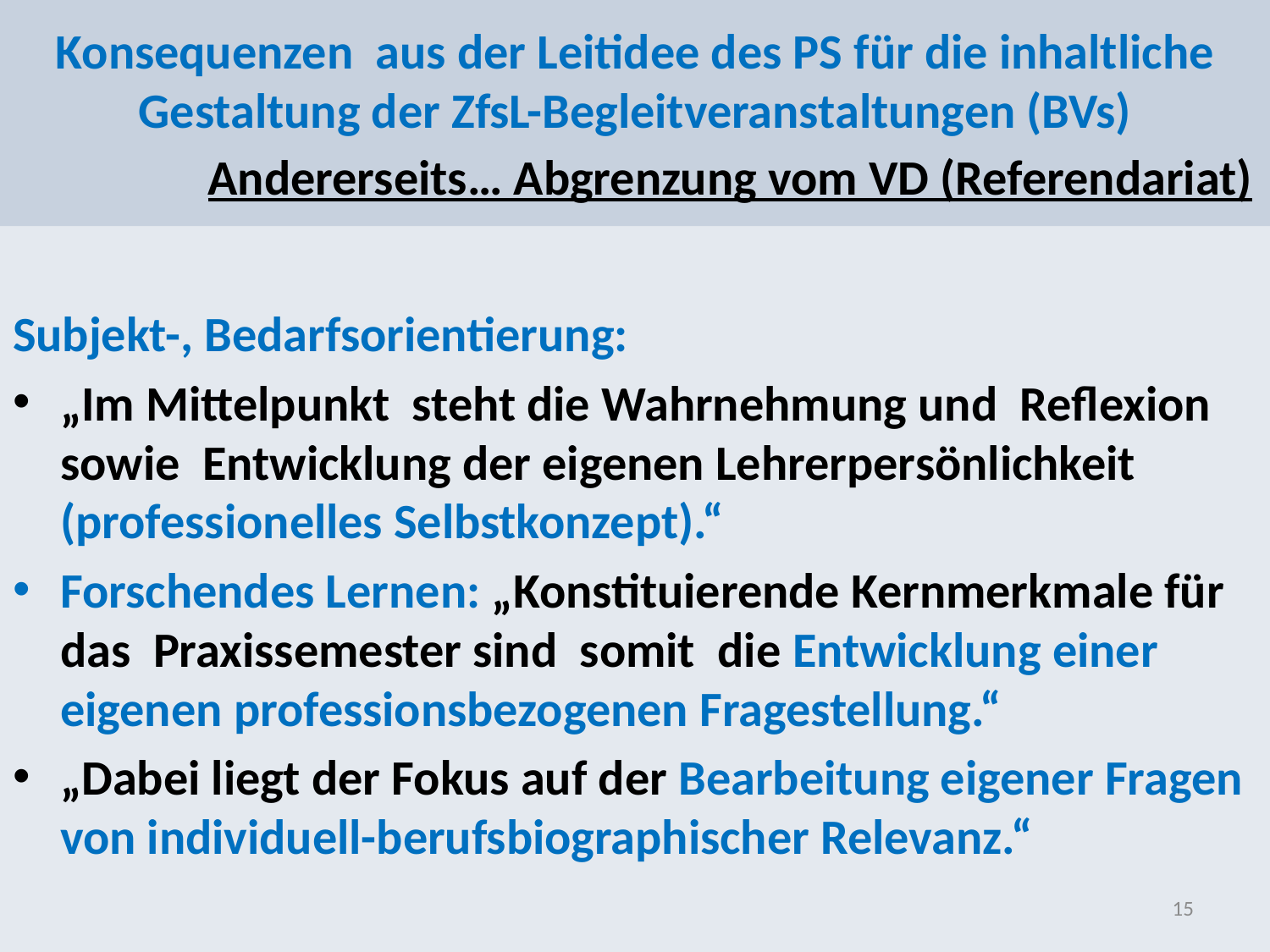

# Konsequenzen  aus der Leitidee des PS für die inhaltliche Gestaltung der ZfsL-Begleitveranstaltungen (BVs) Andererseits… Abgrenzung vom VD (Referendariat)
Subjekt-, Bedarfsorientierung:
„Im Mittelpunkt  steht die Wahrnehmung und  Reflexion sowie  Entwicklung der eigenen Lehrerpersönlichkeit (professionelles Selbstkonzept).“
Forschendes Lernen: „Konstituierende Kernmerkmale für das  Praxissemester sind  somit  die Entwicklung einer eigenen professionsbezogenen Fragestellung.“
„Dabei liegt der Fokus auf der Bearbeitung eigener Fragen von individuell-berufsbiographischer Relevanz.“

15